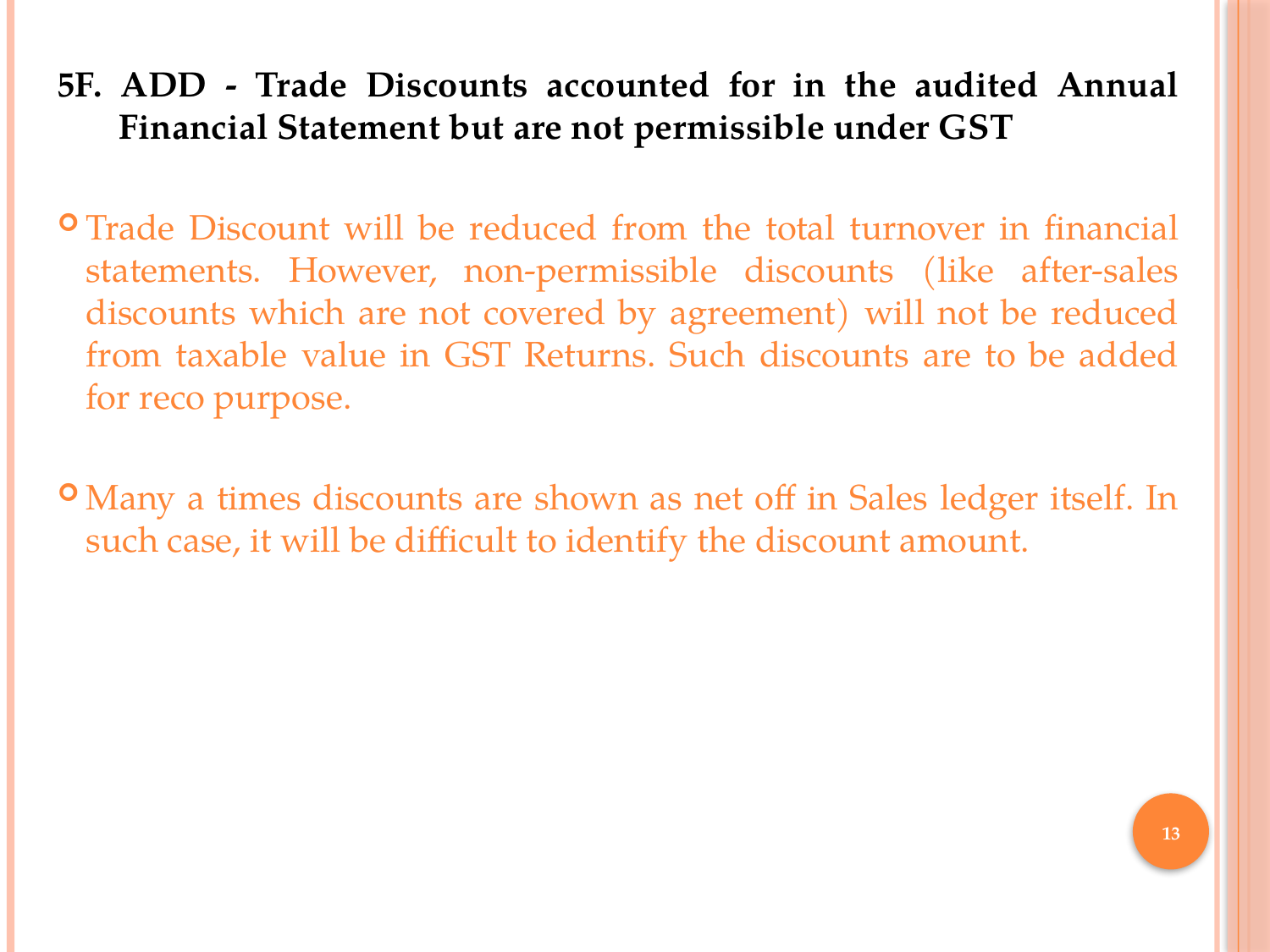

5F. ADD - Trade Discounts accounted for in the audited Annual Financial Statement but are not permissible under GST

Trade Discount will be reduced from the total turnover in financial statements. However, non-permissible discounts (like after-sales discounts which are not covered by agreement) will not be reduced from taxable value in GST Returns. Such discounts are to be added for reco purpose.

Many a times discounts are shown as net off in Sales ledger itself. In such case, it will be difficult to identify the discount amount.

13